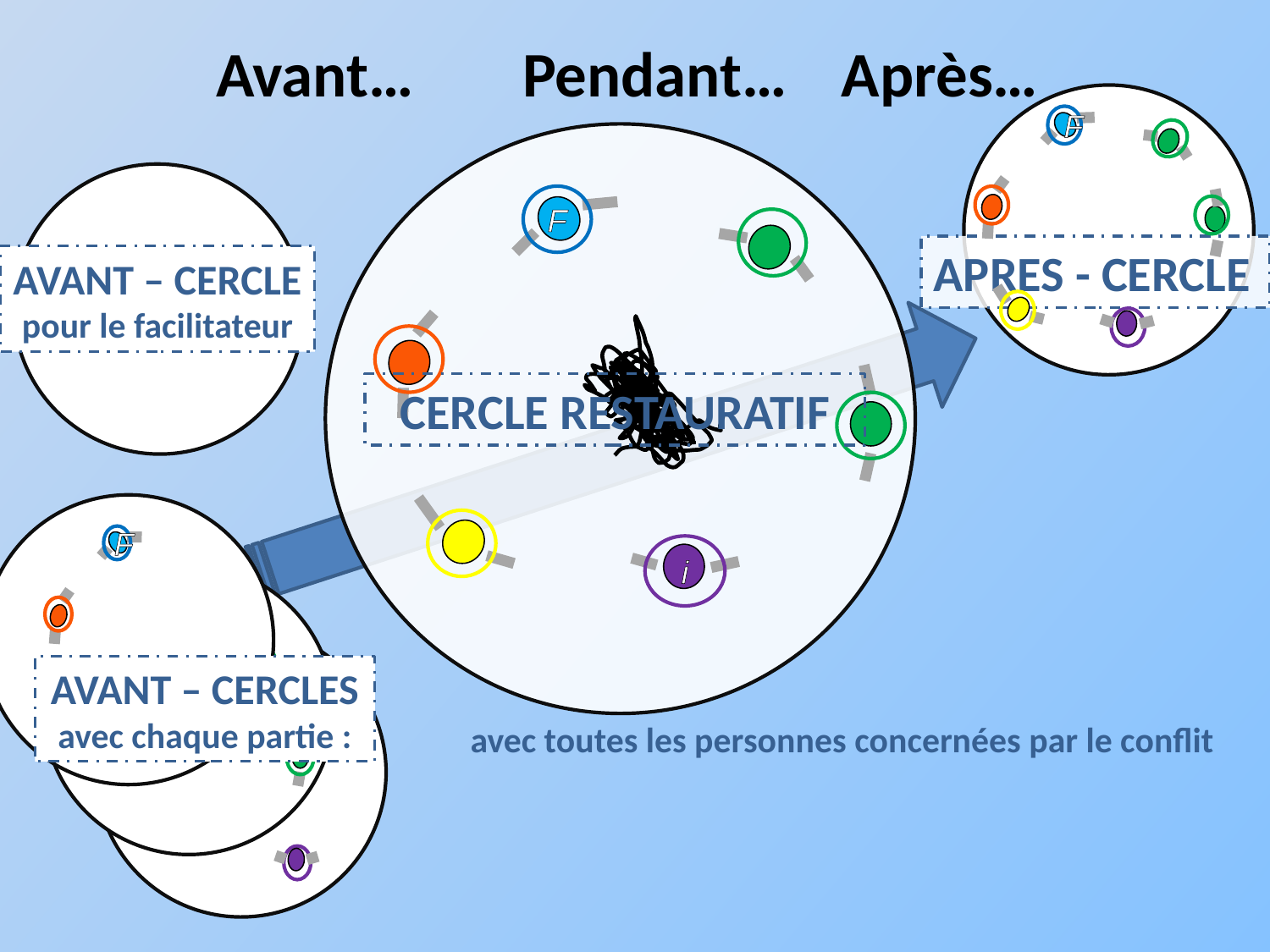

Avant…
Pendant…
Après…

F

F

APRES - CERCLE
AVANT – CERCLE
pour le facilitateur
CERCLE RESTAURATIF

F

i

F

AVANT – CERCLES
avec chaque partie :

F

 avec toutes les personnes concernées par le conflit